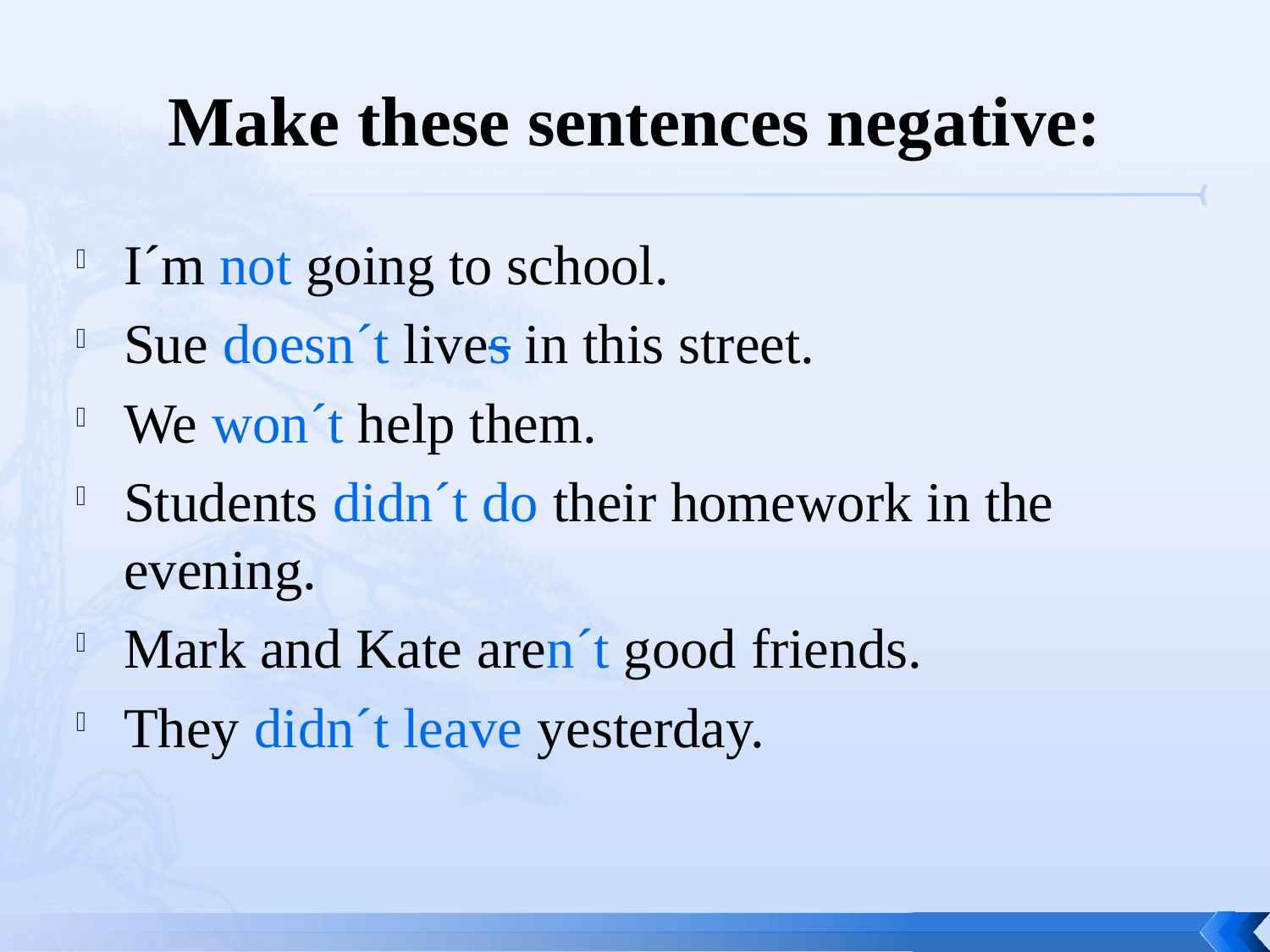

# Make these sentences negative:
I´m not going to school.
Sue doesn´t lives in this street.
We won´t help them.
Students didn´t do their homework in the evening.
Mark and Kate aren´t good friends.
They didn´t leave yesterday.